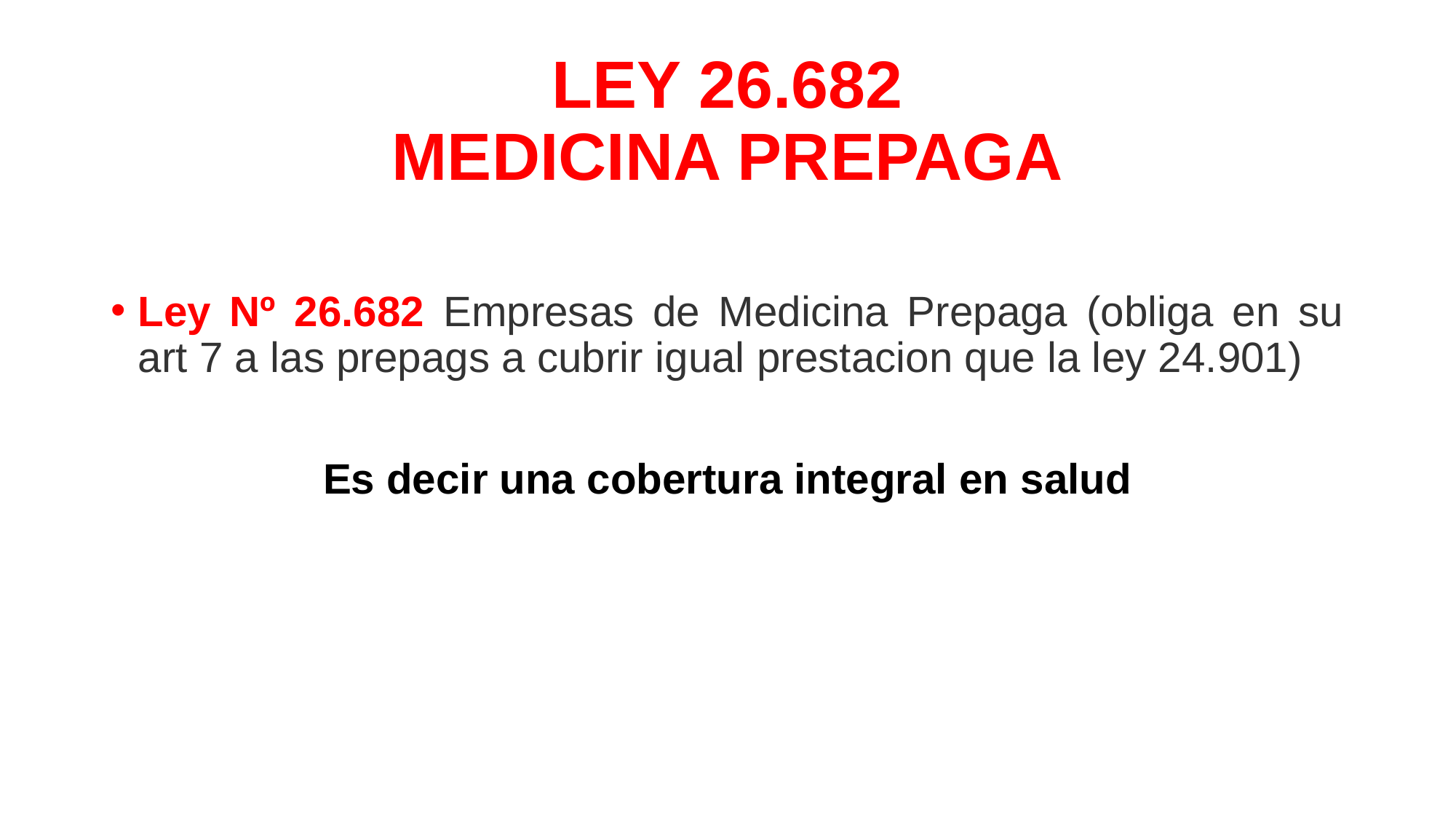

# LEY 26.682 MEDICINA PREPAGA

Ley Nº 26.682 Empresas de Medicina Prepaga (obliga en su art 7 a las prepags a cubrir igual prestacion que la ley 24.901)

Es decir una cobertura integral en salud